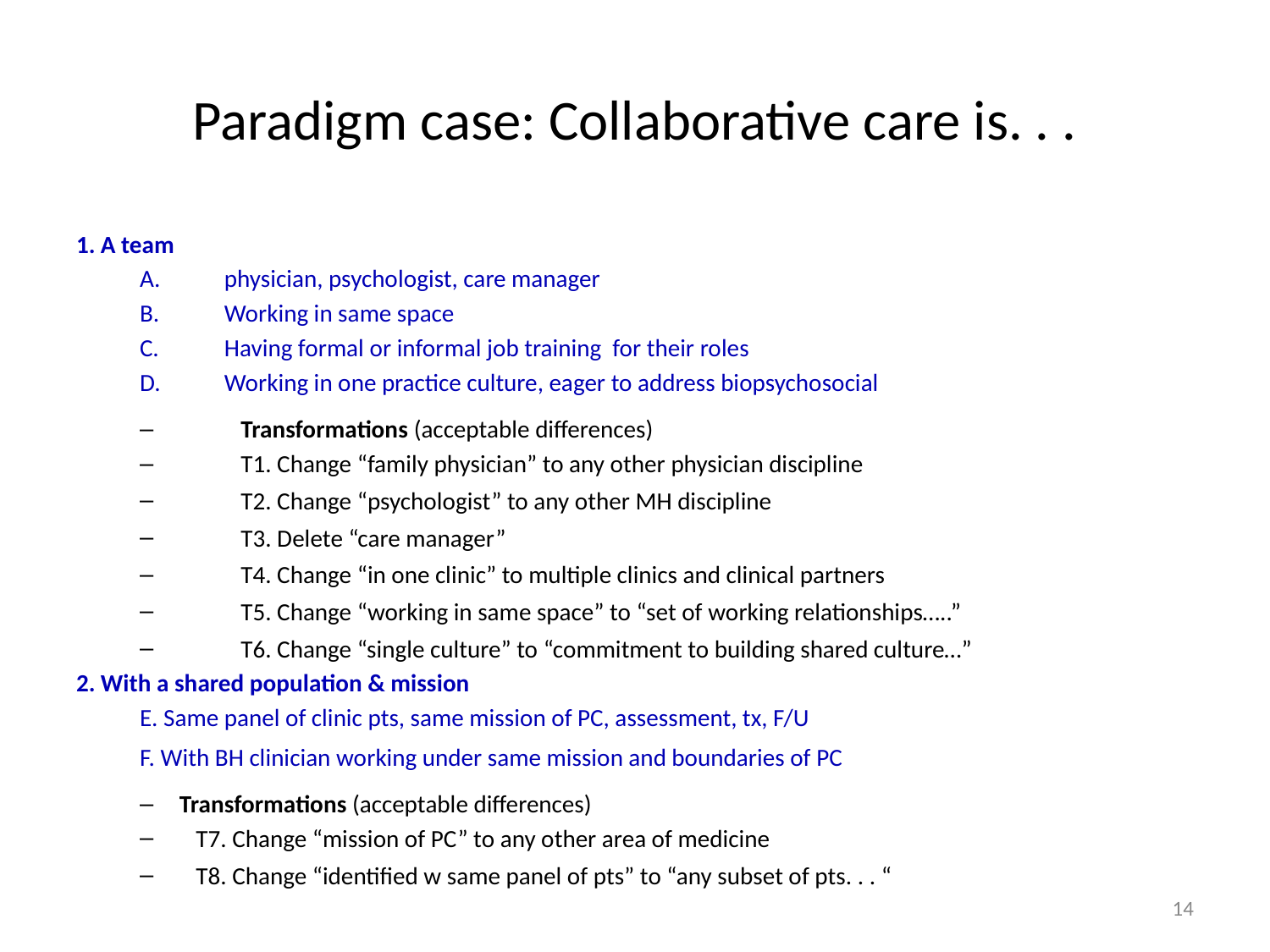

# Paradigm case: Collaborative care is. . .
1. A team
physician, psychologist, care manager
Working in same space
Having formal or informal job training  for their roles
Working in one practice culture, eager to address biopsychosocial
   Transformations (acceptable differences)
   T1. Change “family physician” to any other physician discipline
   T2. Change “psychologist” to any other MH discipline
   T3. Delete “care manager”
   T4. Change “in one clinic” to multiple clinics and clinical partners
   T5. Change “working in same space” to “set of working relationships…..”
   T6. Change “single culture” to “commitment to building shared culture…”
2. With a shared population & mission
E. Same panel of clinic pts, same mission of PC, assessment, tx, F/U
F. With BH clinician working under same mission and boundaries of PC
Transformations (acceptable differences)
   T7. Change “mission of PC” to any other area of medicine
   T8. Change “identified w same panel of pts” to “any subset of pts. . . “

14